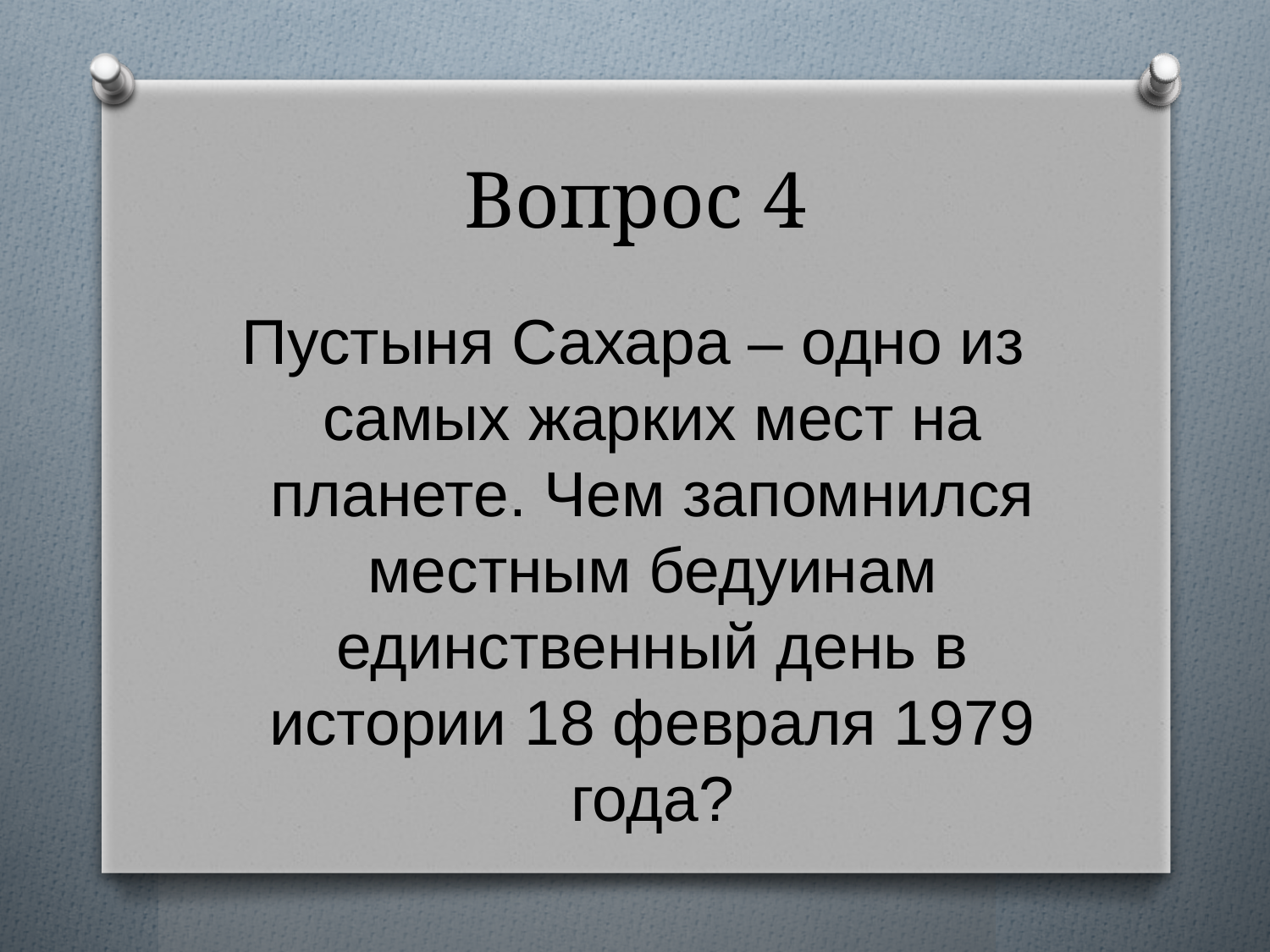

# Вопрос 4
Пустыня Сахара – одно из самых жарких мест на планете. Чем запомнился местным бедуинам единственный день в истории 18 февраля 1979 года?